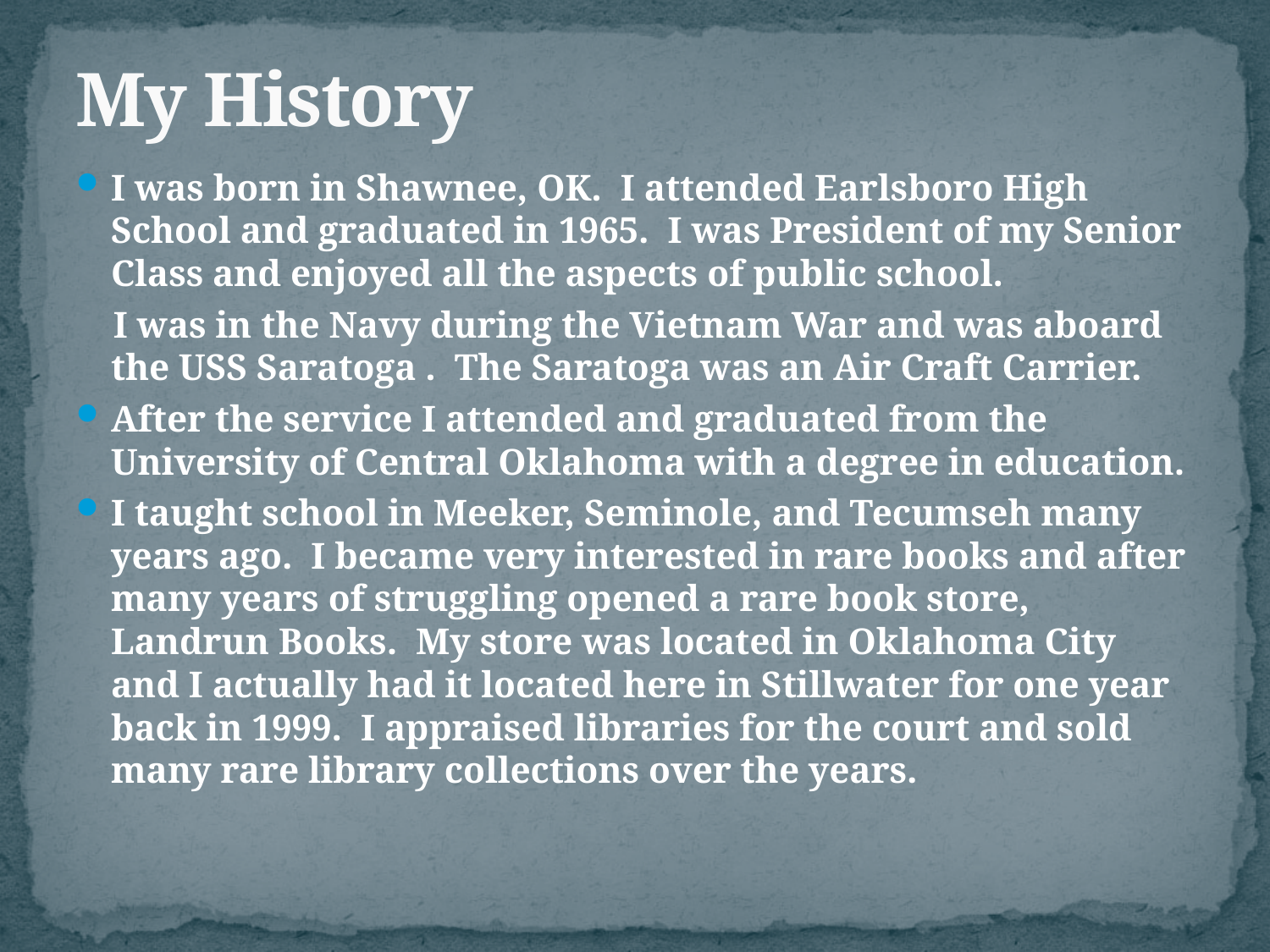

# My History
I was born in Shawnee, OK.  I attended Earlsboro High School and graduated in 1965.  I was President of my Senior Class and enjoyed all the aspects of public school.
    I was in the Navy during the Vietnam War and was aboard the USS Saratoga .  The Saratoga was an Air Craft Carrier.
After the service I attended and graduated from the University of Central Oklahoma with a degree in education.
I taught school in Meeker, Seminole, and Tecumseh many years ago.  I became very interested in rare books and after many years of struggling opened a rare book store,  Landrun Books.  My store was located in Oklahoma City and I actually had it located here in Stillwater for one year back in 1999.  I appraised libraries for the court and sold many rare library collections over the years.